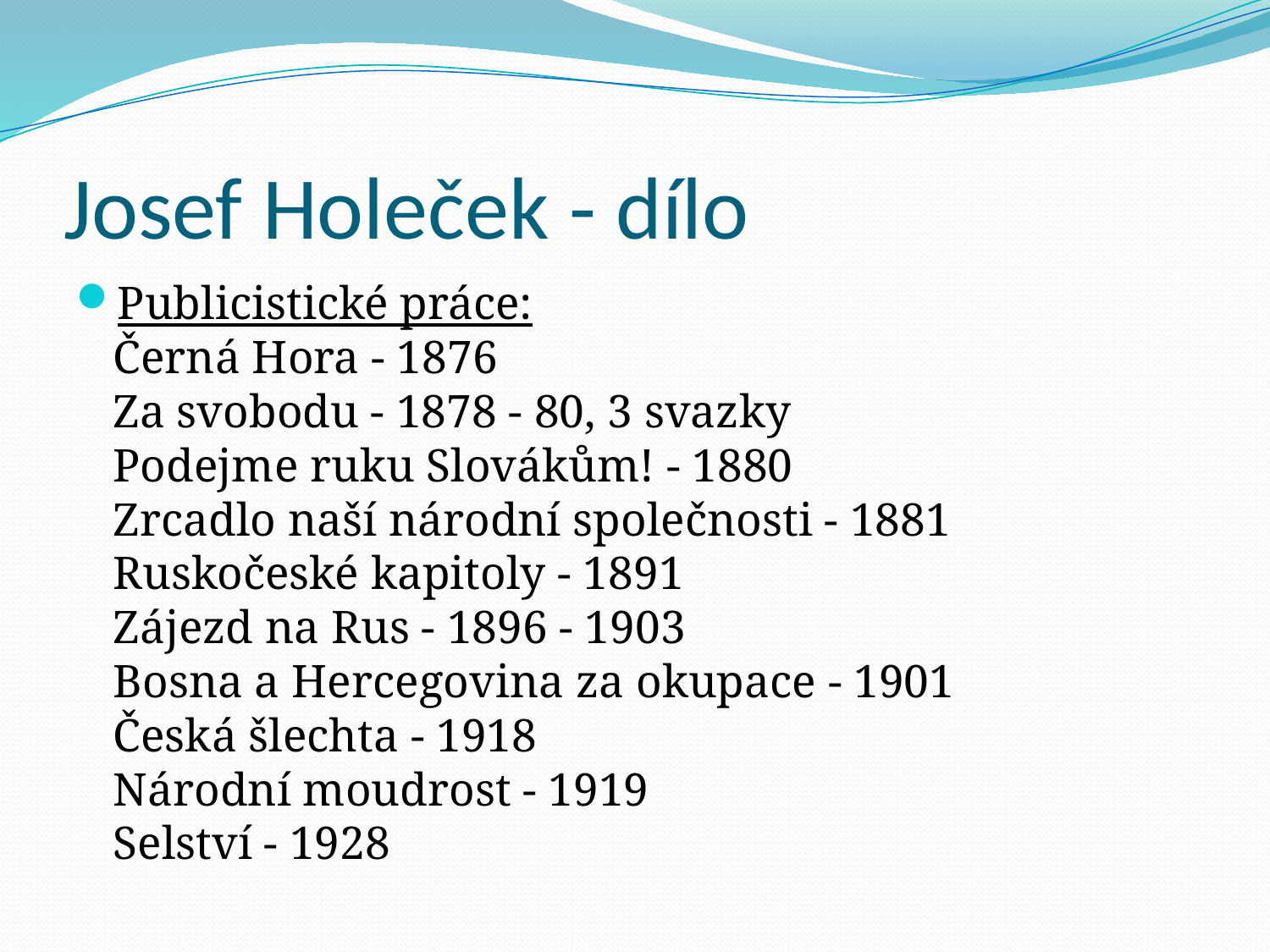

# Josef Holeček - dílo
Publicistické práce:
Černá Hora - 1876
Za svobodu - 1878 - 80, 3 svazky
Podejme ruku Slovákům! - 1880
Zrcadlo naší národní společnosti - 1881
Ruskočeské kapitoly - 1891
Zájezd na Rus - 1896 - 1903
Bosna a Hercegovina za okupace - 1901
Česká šlechta - 1918
Národní moudrost - 1919
Selství - 1928